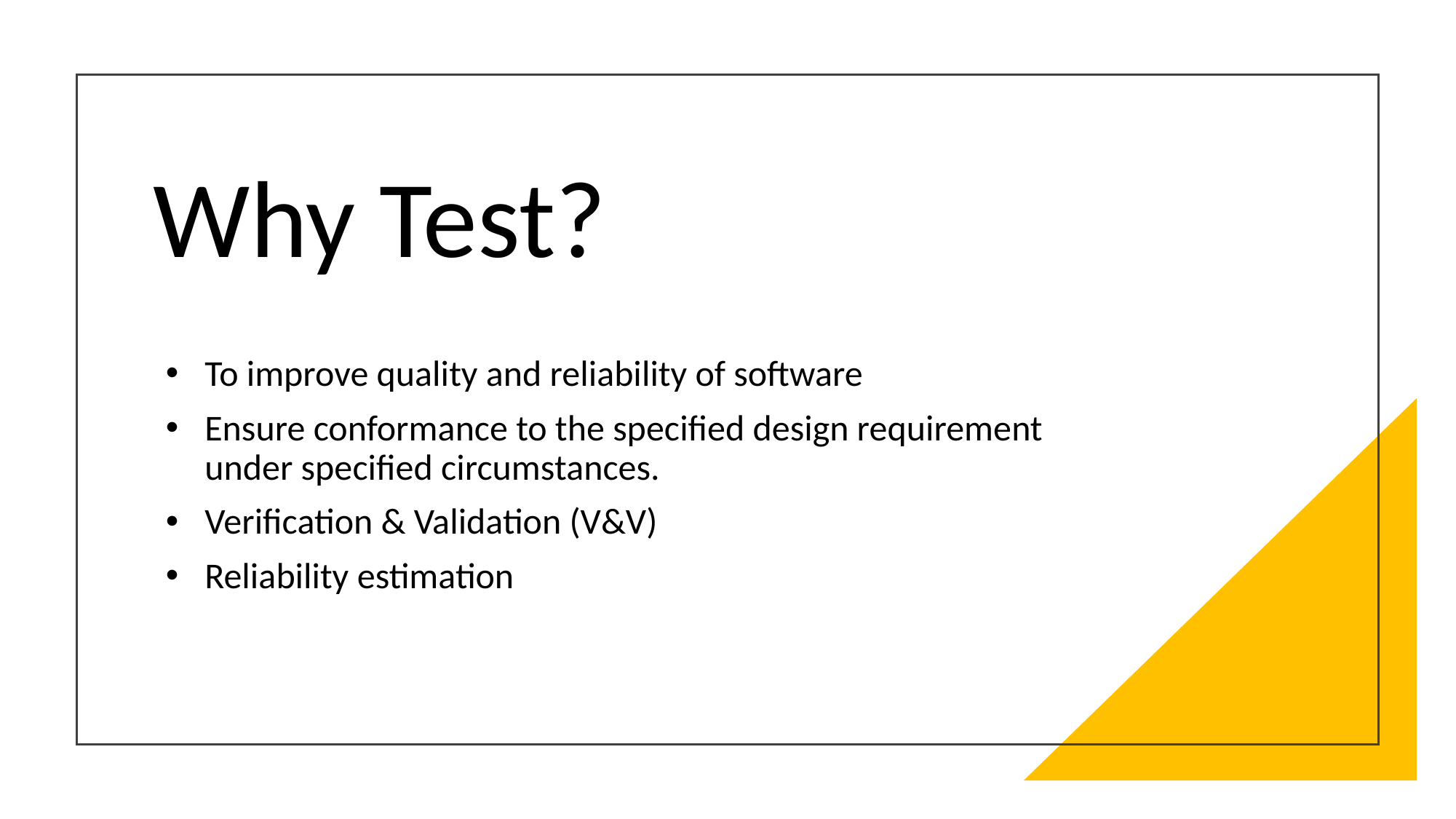

# Why Test?
To improve quality and reliability of software
Ensure conformance to the specified design requirement under specified circumstances.
Verification & Validation (V&V)‏
Reliability estimation